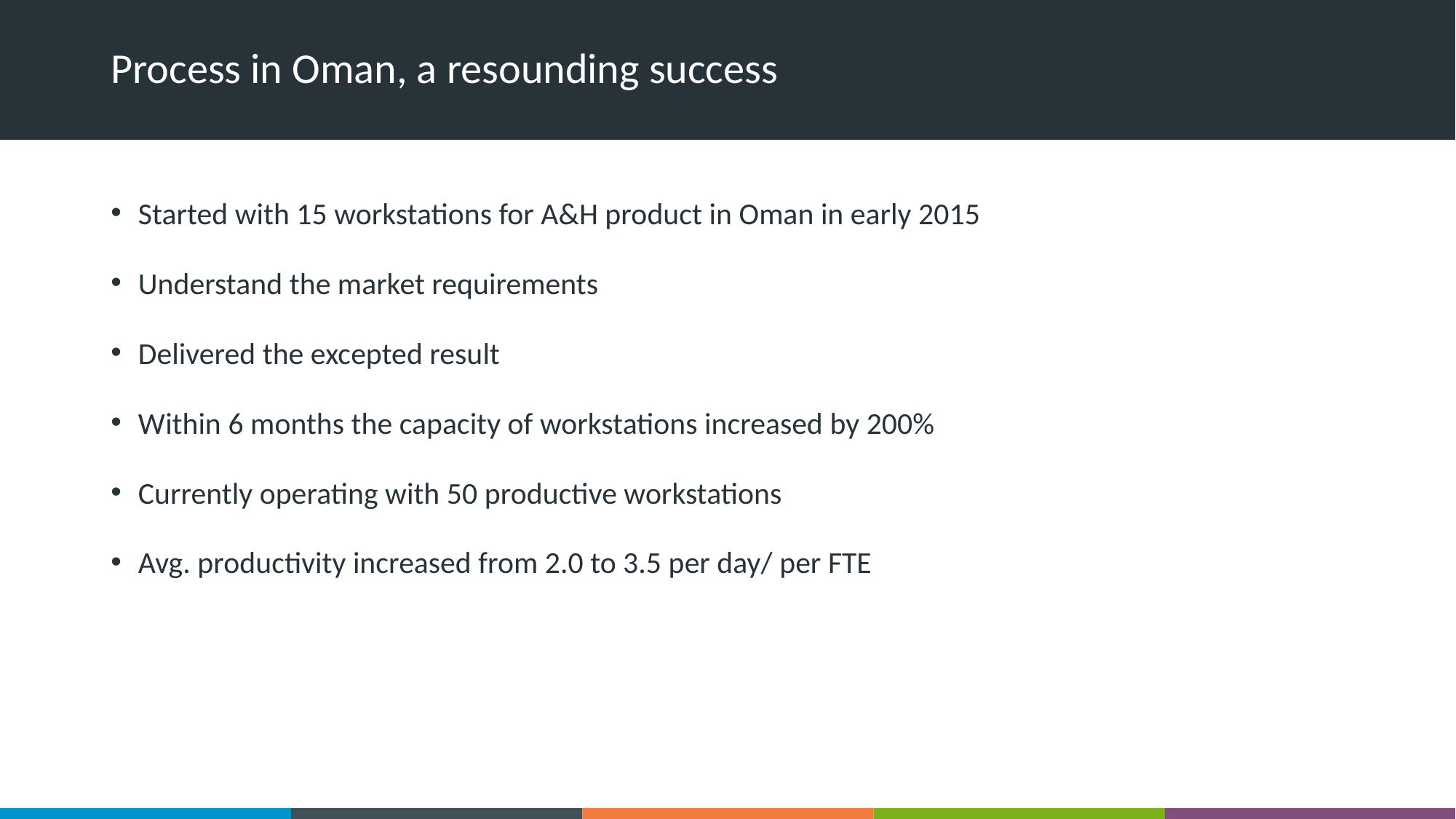

# Process in Oman, a resounding success
Started with 15 workstations for A&H product in Oman in early 2015
Understand the market requirements
Delivered the excepted result
Within 6 months the capacity of workstations increased by 200%
Currently operating with 50 productive workstations
Avg. productivity increased from 2.0 to 3.5 per day/ per FTE